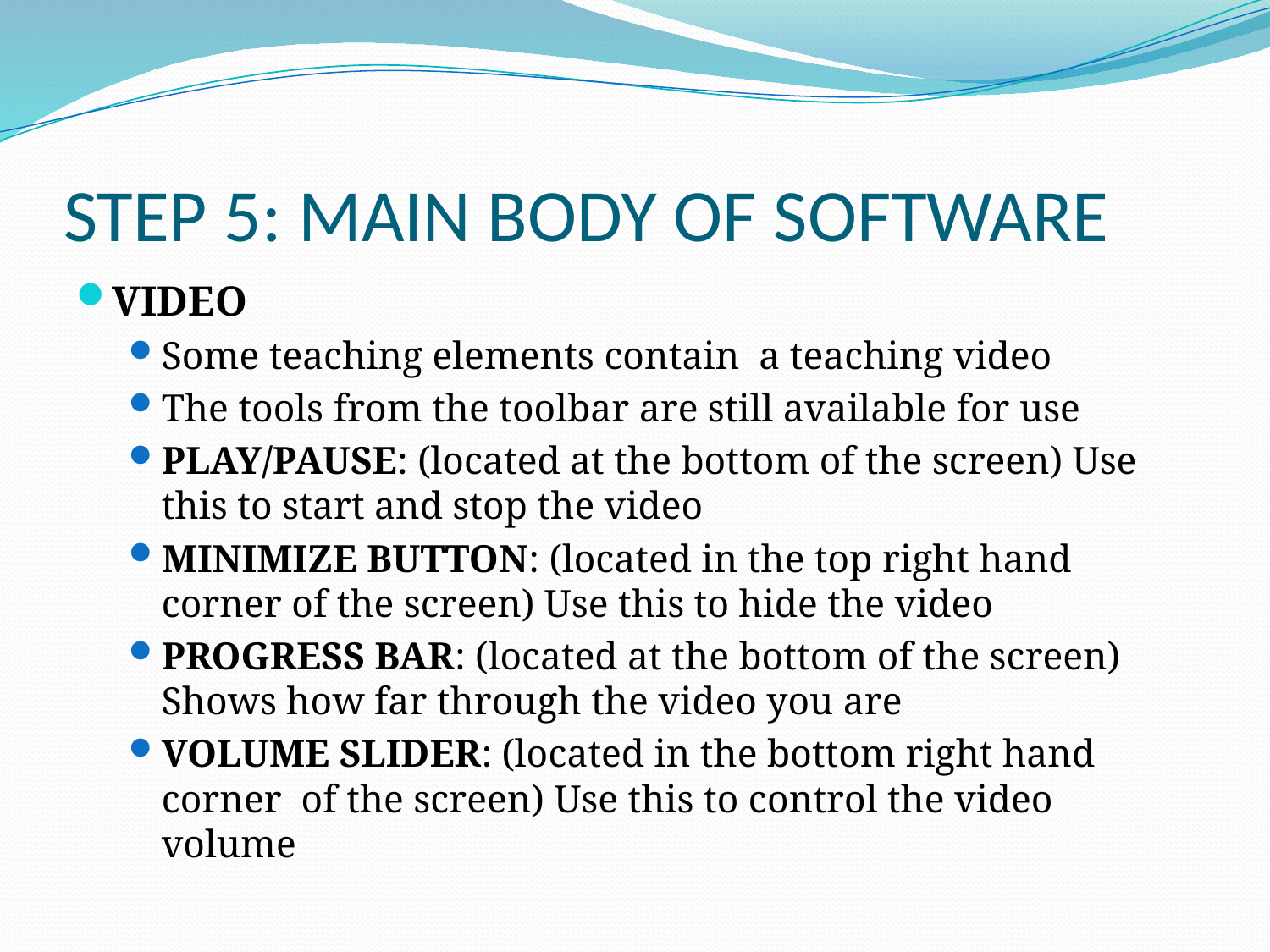

# STEP 5: MAIN BODY OF SOFTWARE
VIDEO
Some teaching elements contain  a teaching video
The tools from the toolbar are still available for use
PLAY/PAUSE: (located at the bottom of the screen) Use this to start and stop the video
MINIMIZE BUTTON: (located in the top right hand corner of the screen) Use this to hide the video
PROGRESS BAR: (located at the bottom of the screen) Shows how far through the video you are
VOLUME SLIDER: (located in the bottom right hand corner  of the screen) Use this to control the video volume